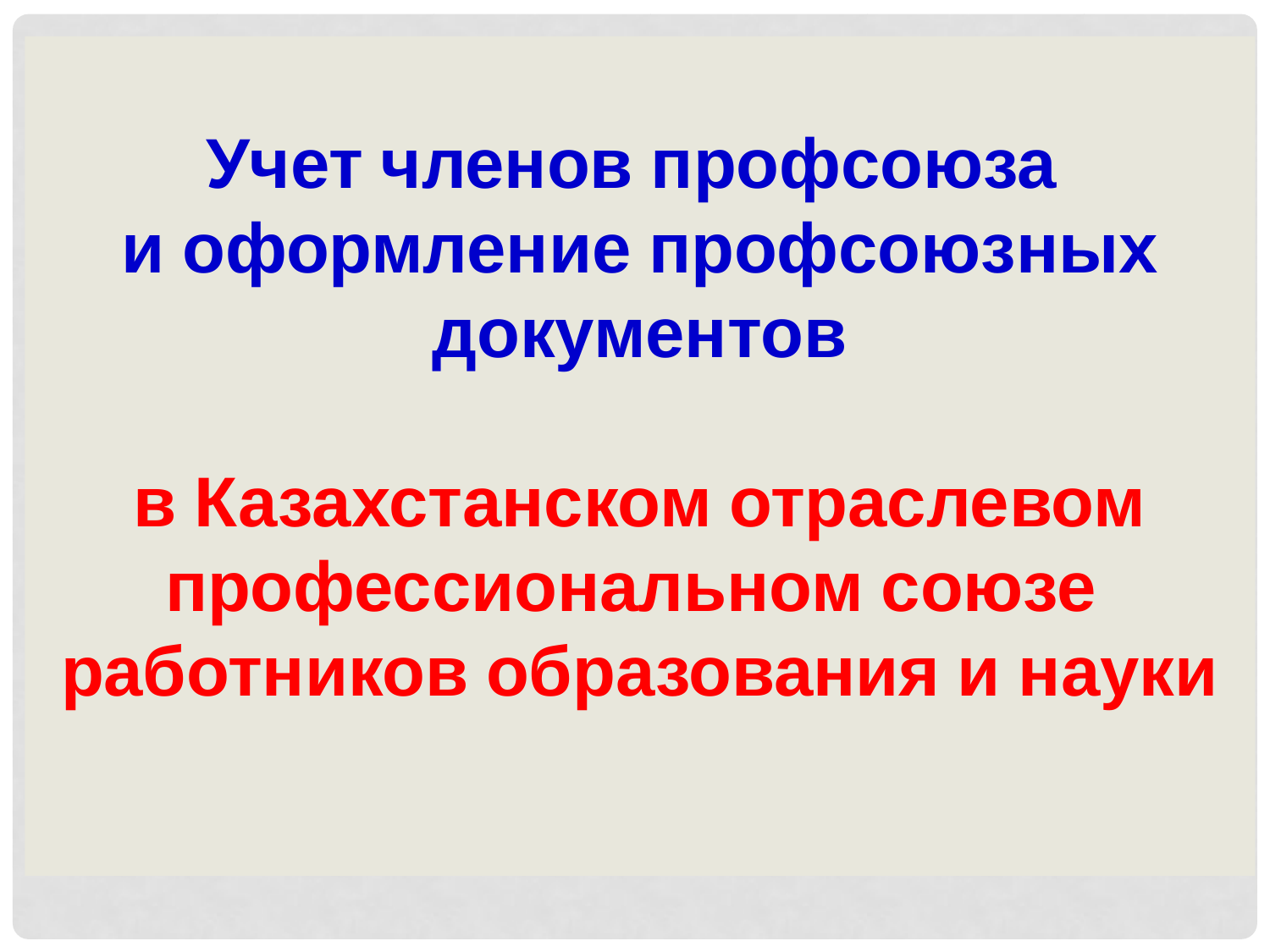

# Учет членов профсоюза и оформление профсоюзных документов в Казахстанском отраслевом профессиональном союзе работников образования и науки

УЧЕТ  ЧЛЕНОВ  ПРОФСОЮЗА